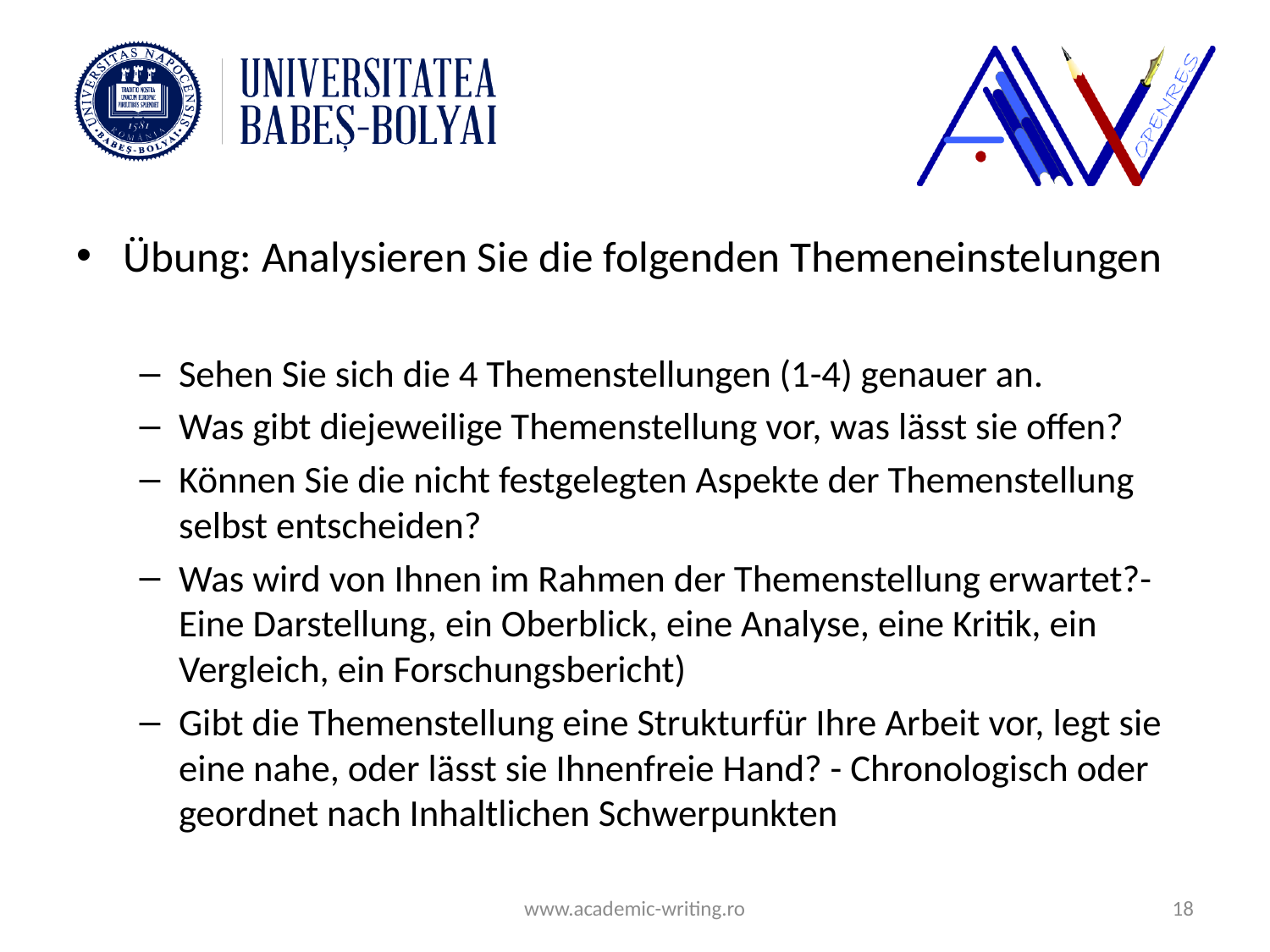

#
Übung: Analysieren Sie die folgenden Themeneinstelungen

Sehen Sie sich die 4 Themenstellungen (1-4) genauer an.
Was gibt diejeweilige Themenstellung vor, was lässt sie offen?
Können Sie die nicht festgelegten Aspekte der Themenstellung selbst entscheiden?
Was wird von Ihnen im Rahmen der Themenstellung erwartet?- Eine Darstellung, ein Oberblick, eine Analyse, eine Kritik, ein Vergleich, ein Forschungsbericht)
Gibt die Themenstellung eine Strukturfür Ihre Arbeit vor, legt sie eine nahe, oder lässt sie Ihnenfreie Hand? - Chronologisch oder geordnet nach Inhaltlichen Schwerpunkten

www.academic-writing.ro
18